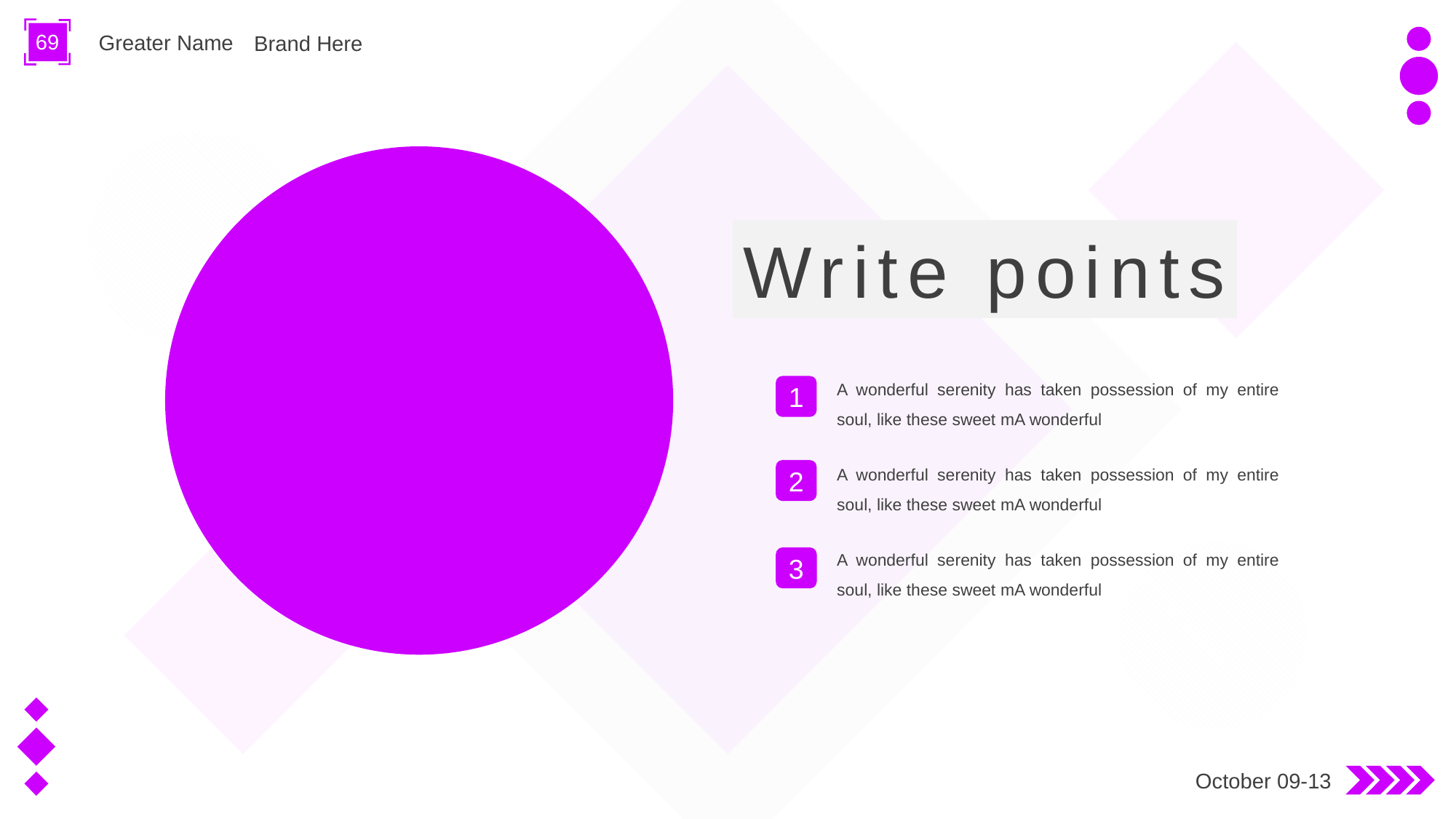

69
Greater Name
Brand Here

Write points
A wonderful serenity has taken possession of my entire soul, like these sweet mA wonderful
1
A wonderful serenity has taken possession of my entire soul, like these sweet mA wonderful
2
A wonderful serenity has taken possession of my entire soul, like these sweet mA wonderful
3

October 09-13